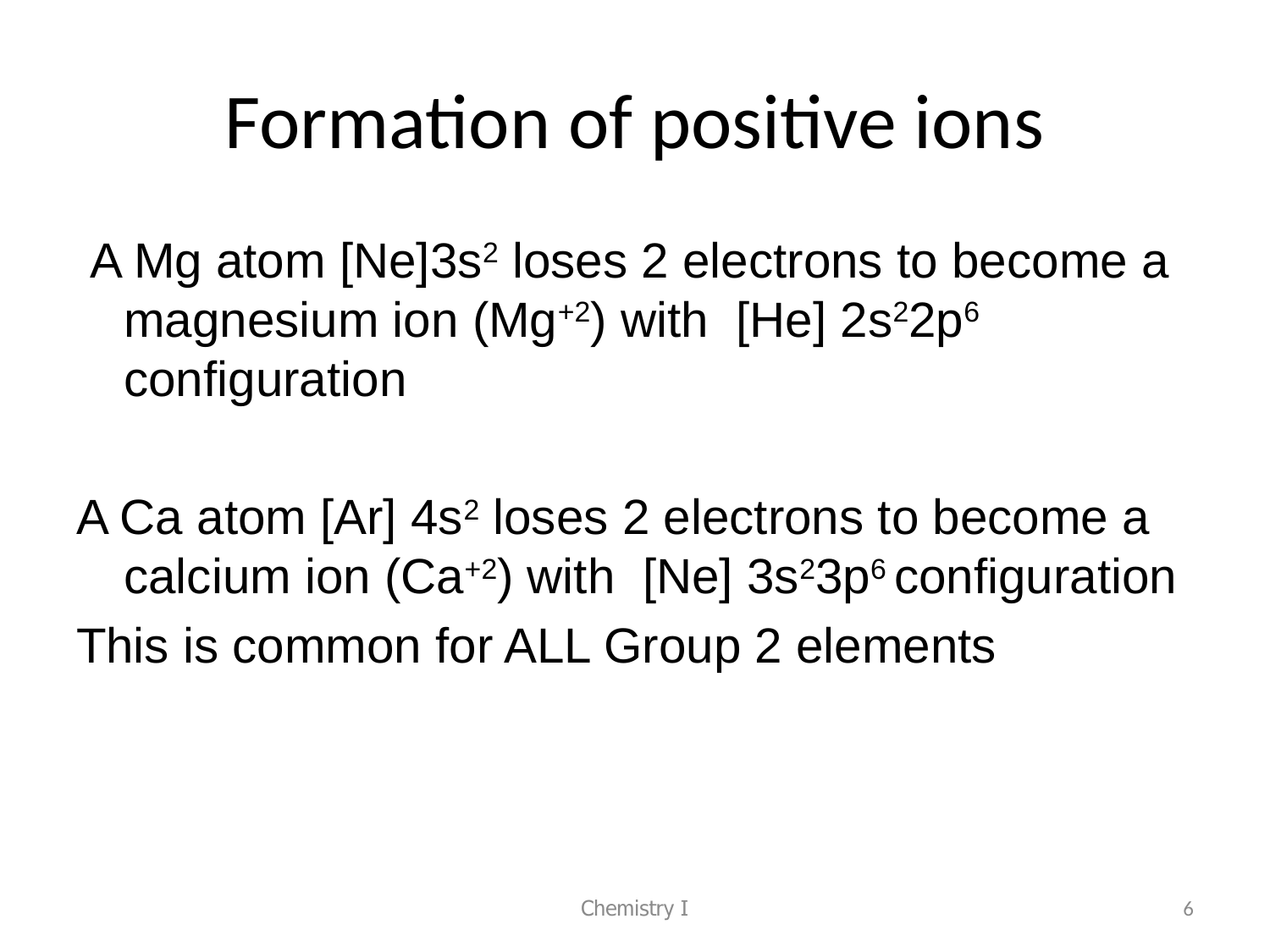

# Formation of positive ions
 A Mg atom [Ne]3s2 loses 2 electrons to become a magnesium ion (Mg+2) with  [He] 2s22p6 configuration

A Ca atom [Ar] 4s2 loses 2 electrons to become a calcium ion (Ca+2) with  [Ne] 3s23p6 configuration
This is common for ALL Group 2 elements
Chemistry I
6